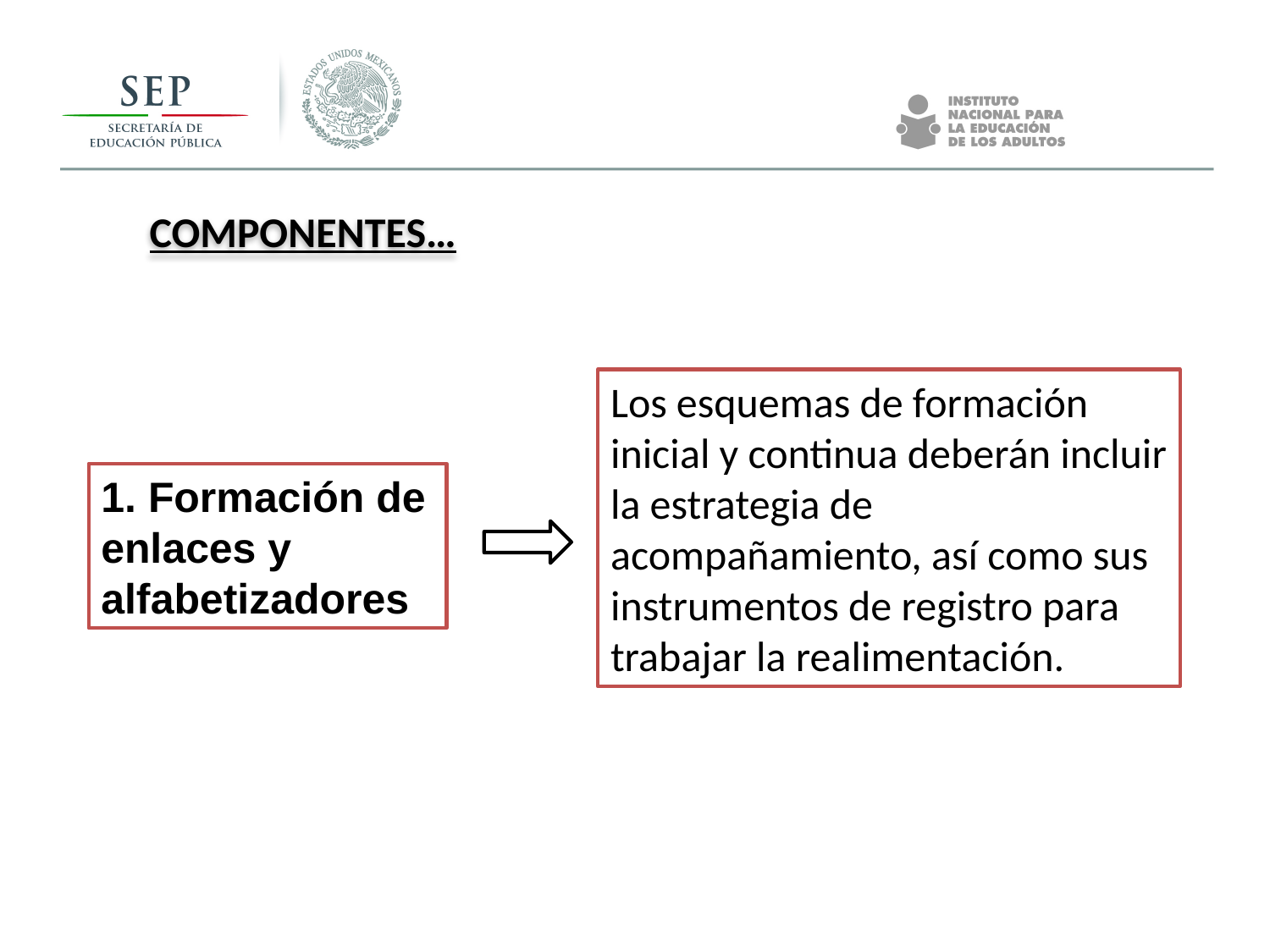

COMPONENTES…
Los esquemas de formación inicial y continua deberán incluir la estrategia de acompañamiento, así como sus instrumentos de registro para trabajar la realimentación.
1. Formación de enlaces y alfabetizadores